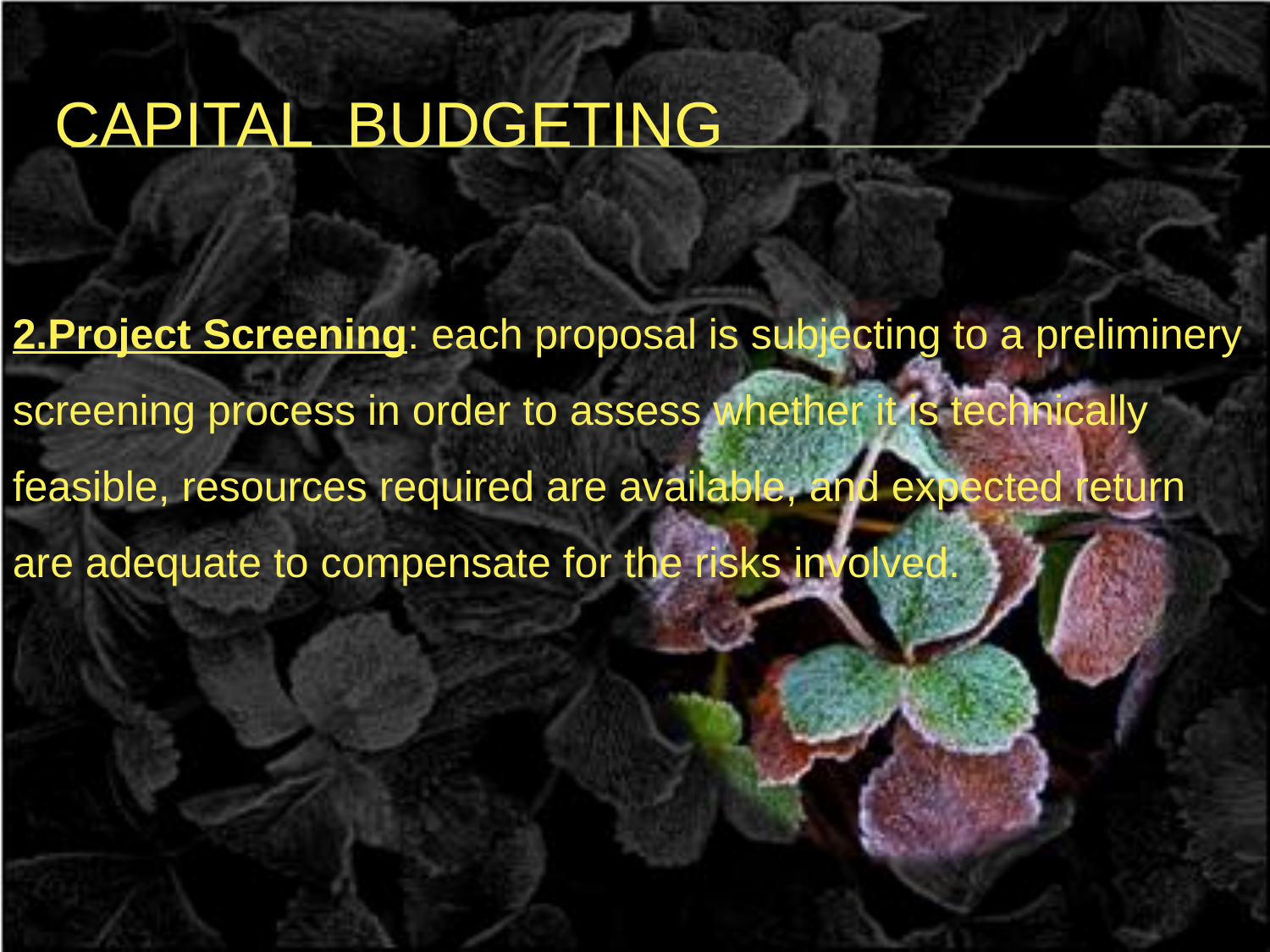

# Capital  Budgeting
2.Project Screening: each proposal is subjecting to a preliminery screening process in order to assess whether it is technically feasible, resources required are available, and expected return are adequate to compensate for the risks involved.